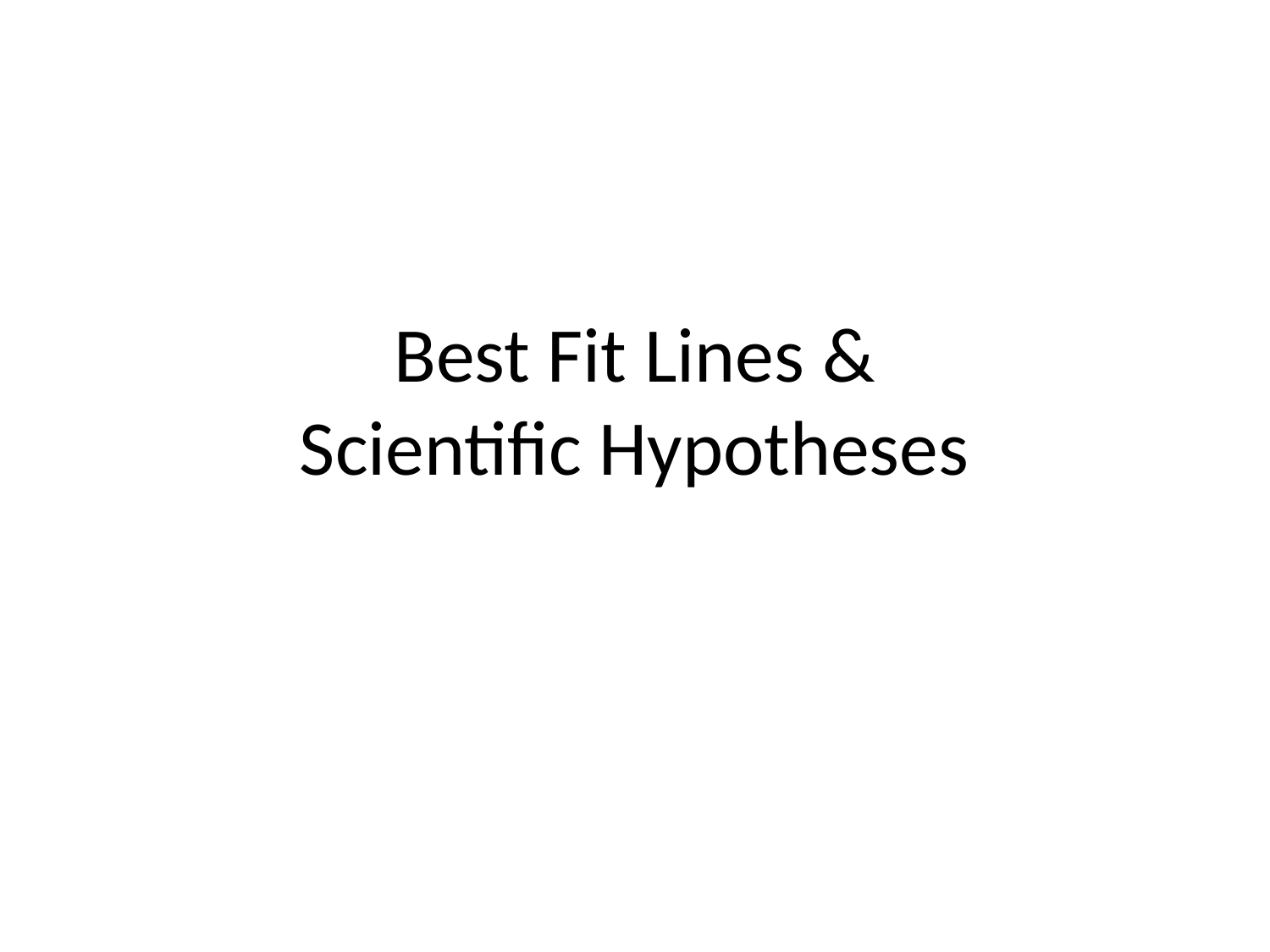

# Best Fit Lines & Scientific Hypotheses